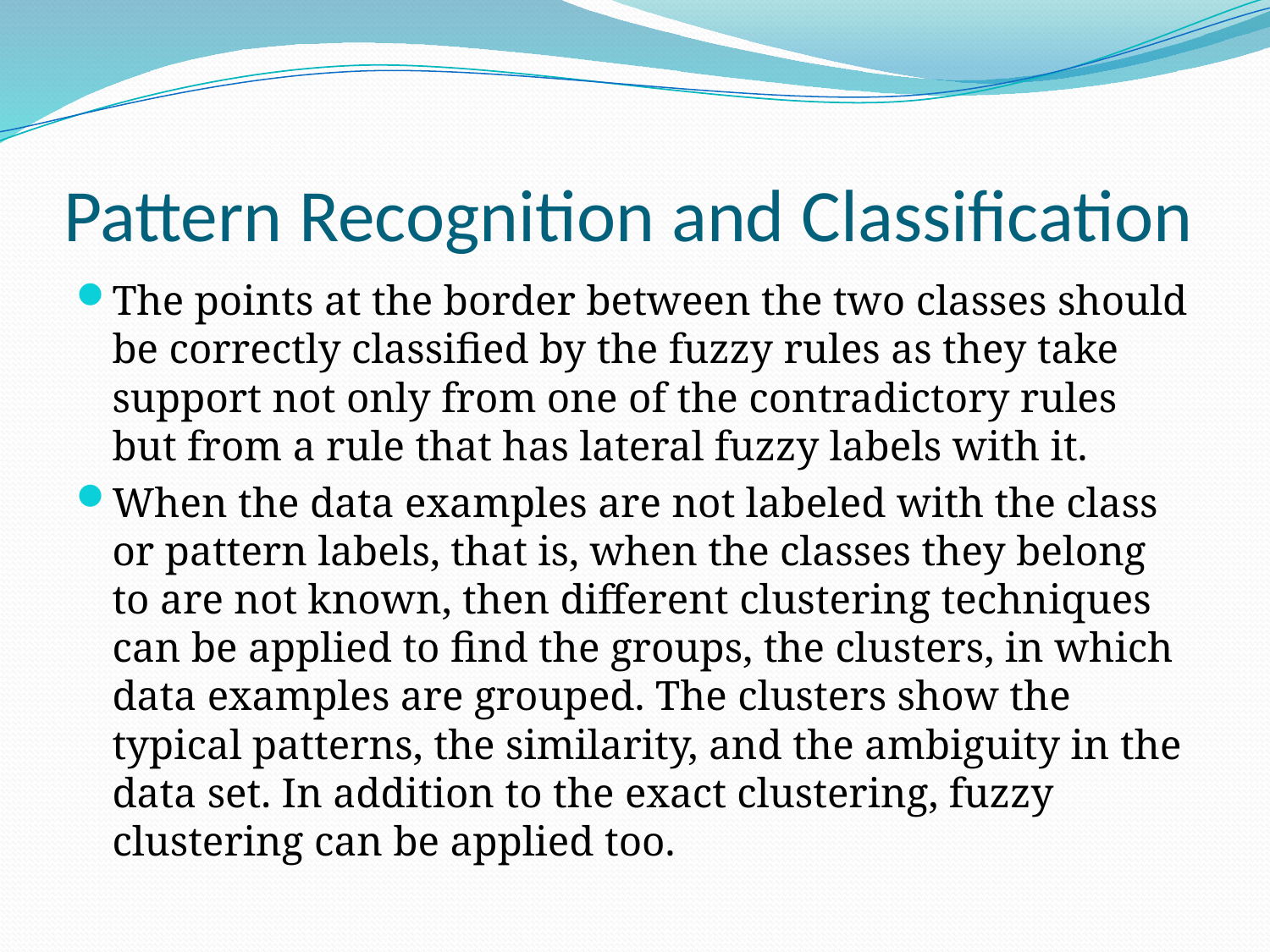

# Pattern Recognition and Classification
The points at the border between the two classes should be correctly classified by the fuzzy rules as they take support not only from one of the contradictory rules but from a rule that has lateral fuzzy labels with it.
When the data examples are not labeled with the class or pattern labels, that is, when the classes they belong to are not known, then different clustering techniques can be applied to find the groups, the clusters, in which data examples are grouped. The clusters show the typical patterns, the similarity, and the ambiguity in the data set. In addition to the exact clustering, fuzzy clustering can be applied too.